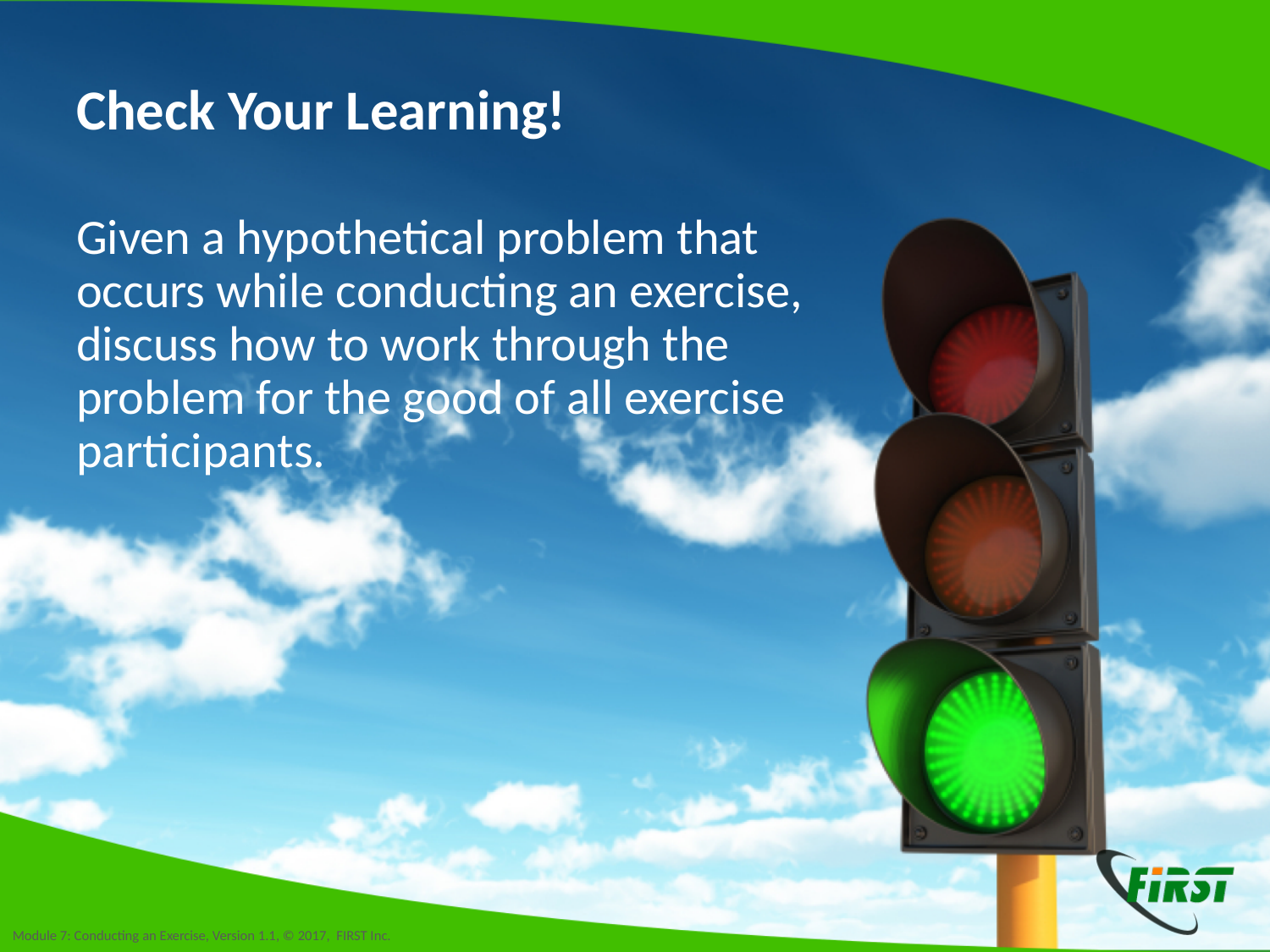

# Check Your Learning!
Given a hypothetical problem that occurs while conducting an exercise, discuss how to work through the problem for the good of all exercise participants.